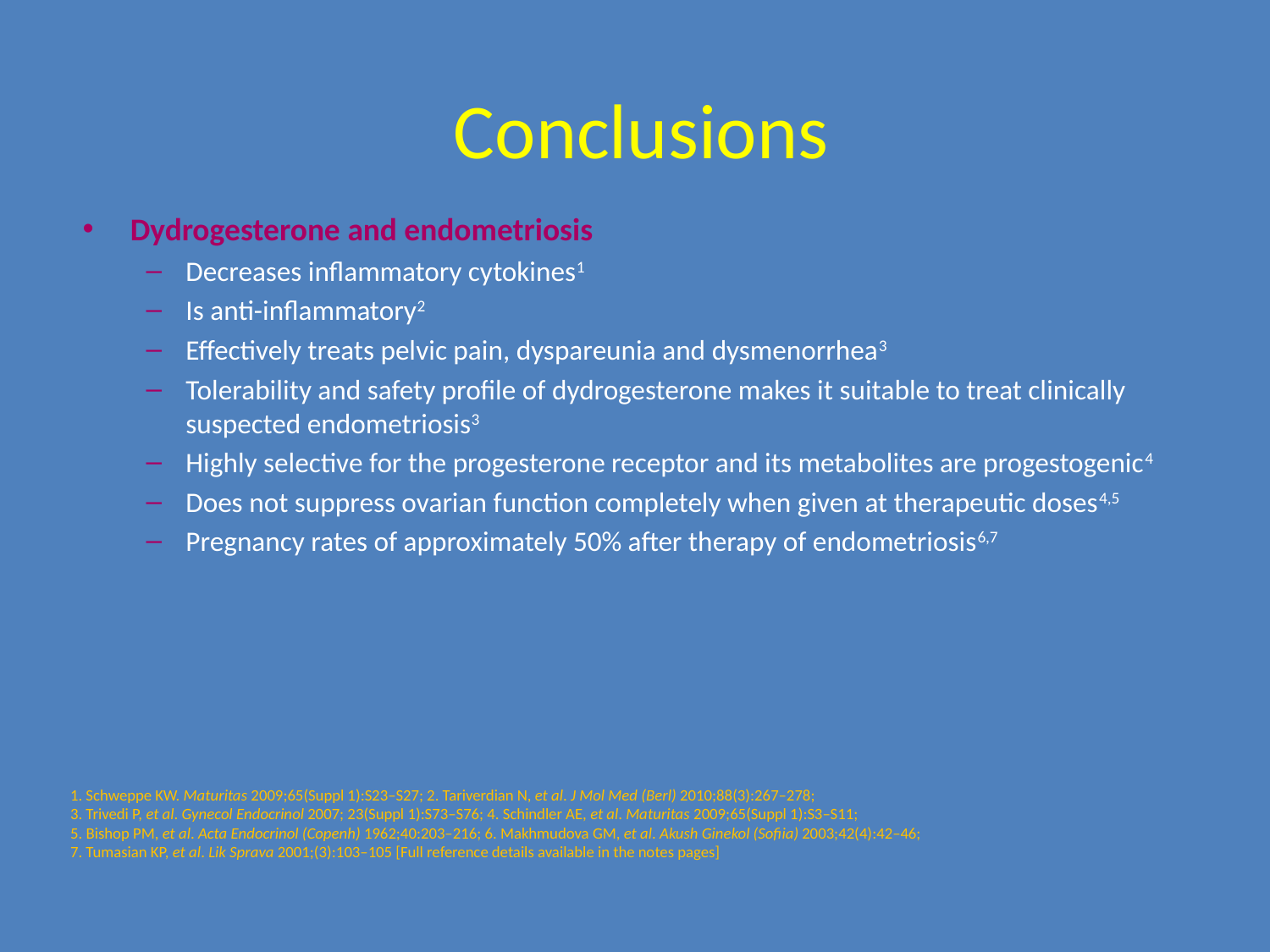

# Conclusions
Dydrogesterone and endometriosis
Decreases inflammatory cytokines1
Is anti-inflammatory2
Effectively treats pelvic pain, dyspareunia and dysmenorrhea3
Tolerability and safety profile of dydrogesterone makes it suitable to treat clinically suspected endometriosis3
Highly selective for the progesterone receptor and its metabolites are progestogenic4
Does not suppress ovarian function completely when given at therapeutic doses4,5
Pregnancy rates of approximately 50% after therapy of endometriosis6,7

1. Schweppe KW. Maturitas 2009;65(Suppl 1):S23–S27; 2. Tariverdian N, et al. J Mol Med (Berl) 2010;88(3):267–278;
3. Trivedi P, et al. Gynecol Endocrinol 2007; 23(Suppl 1):S73–S76; 4. Schindler AE, et al. Maturitas 2009;65(Suppl 1):S3–S11;
5. Bishop PM, et al. Acta Endocrinol (Copenh) 1962;40:203–216; 6. Makhmudova GM, et al. Akush Ginekol (Sofiia) 2003;42(4):42–46;
7. Tumasian KP, et al. Lik Sprava 2001;(3):103–105 [Full reference details available in the notes pages]